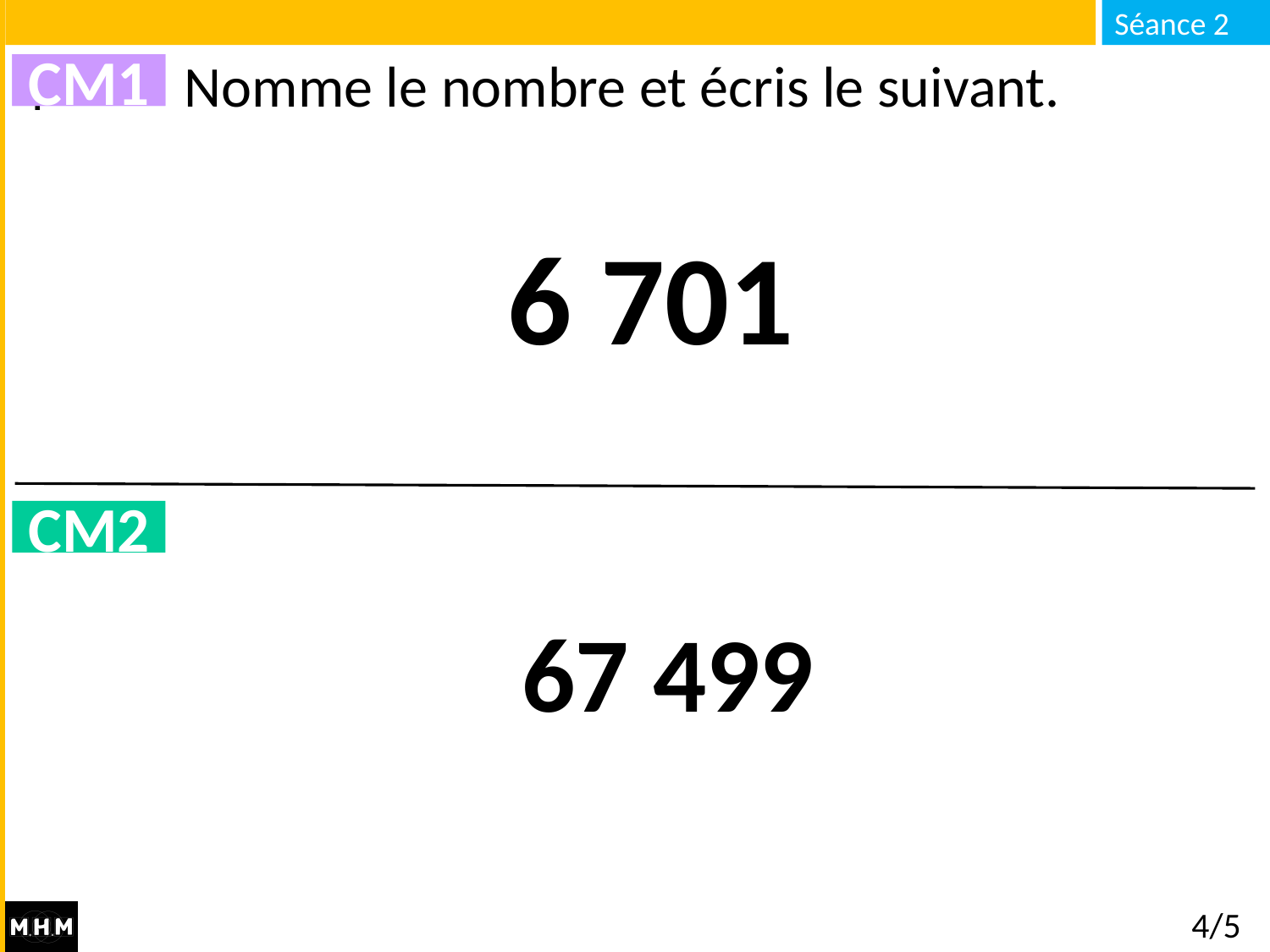

# Nomme le nombre et écris le suivant.
CM1
CM1
6 701
CM2
67 499
4/5